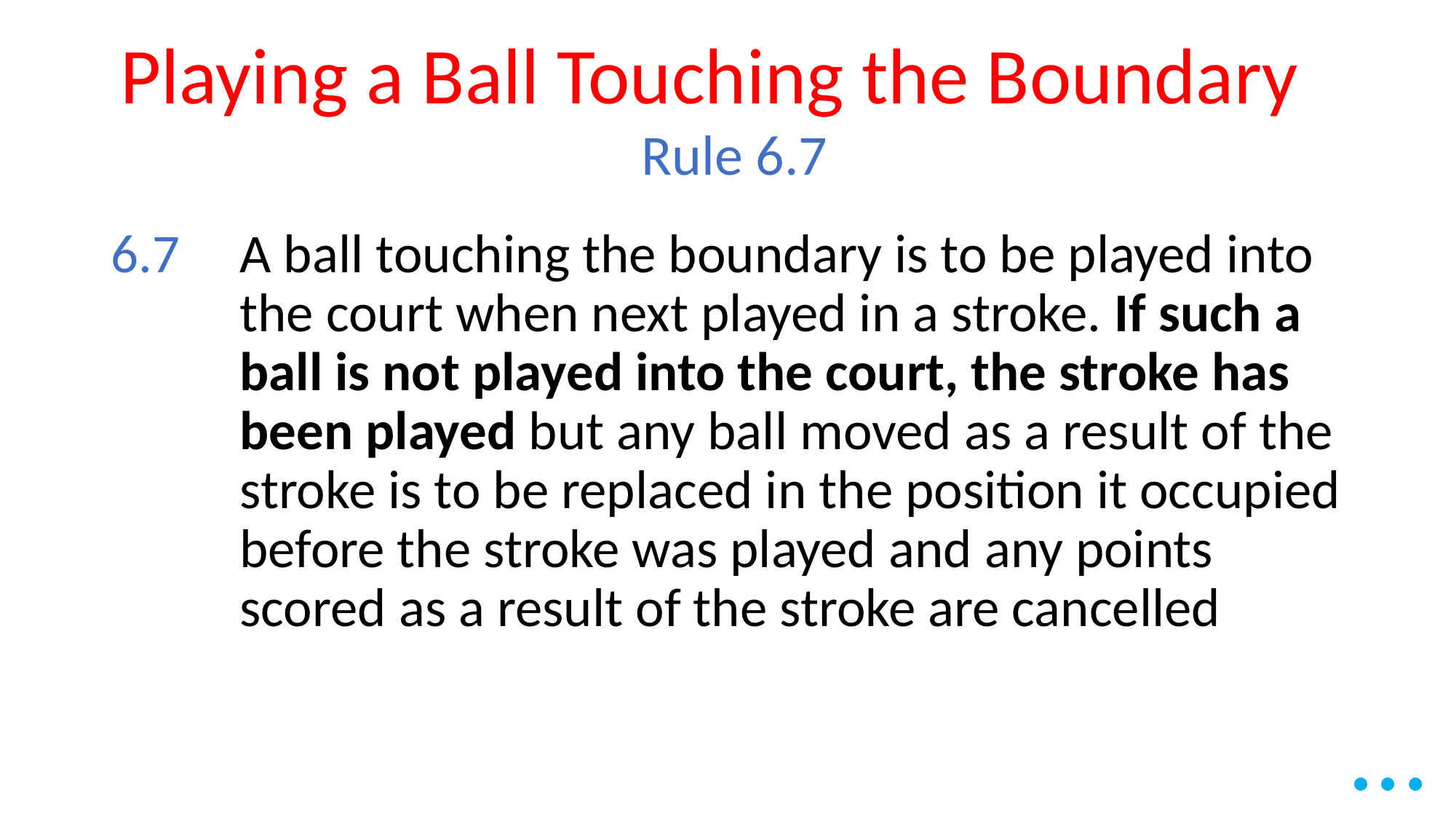

Playing a Ball Touching the Boundary
 Rule 6.7
6.7	A ball touching the boundary is to be played into the court when next played in a stroke. If such a ball is not played into the court, the stroke has been played but any ball moved as a result of the stroke is to be replaced in the position it occupied before the stroke was played and any points scored as a result of the stroke are cancelled
…